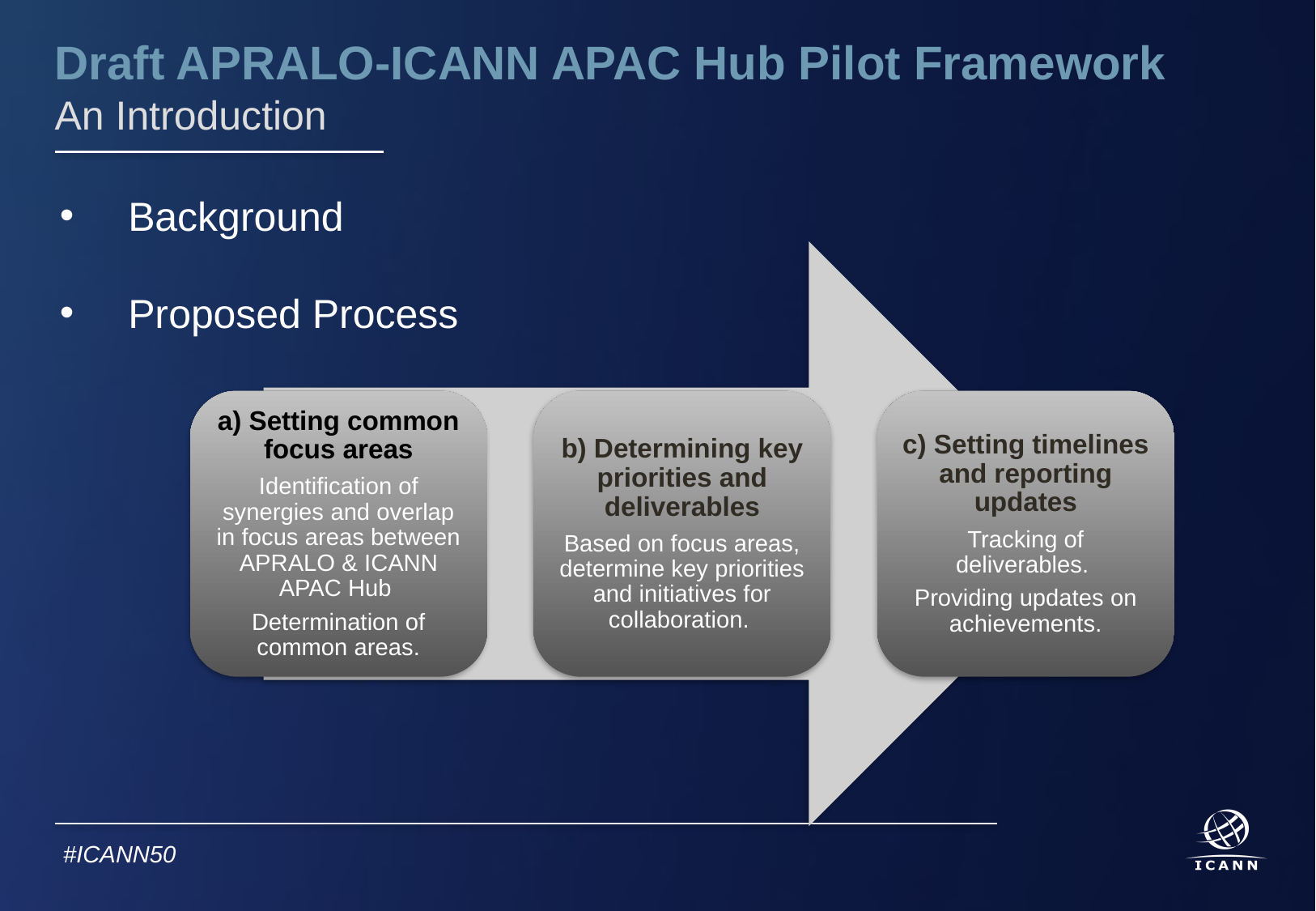

Draft APRALO-ICANN APAC Hub Pilot Framework
An Introduction
Background

Proposed Process
a) Setting common focus areas
Identification of synergies and overlap in focus areas between APRALO & ICANN APAC Hub
Determination of common areas.
b) Determining key priorities and deliverables
Based on focus areas, determine key priorities and initiatives for collaboration.
c) Setting timelines and reporting updates
Tracking of deliverables.
Providing updates on achievements.